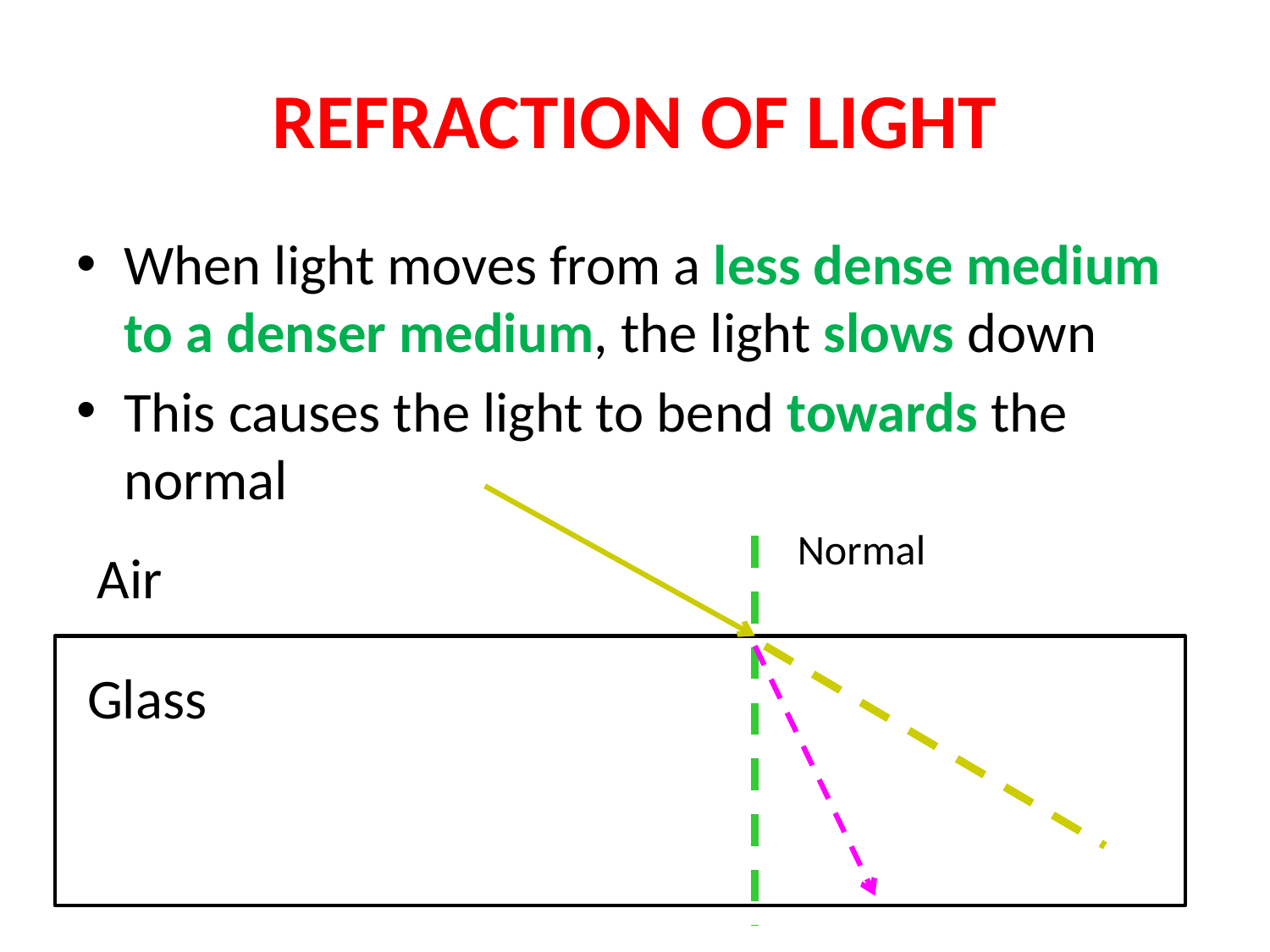

# REFRACTION OF LIGHT
When light moves from a less dense medium to a denser medium, the light slows down
This causes the light to bend towards the normal
Normal
Air

Glass